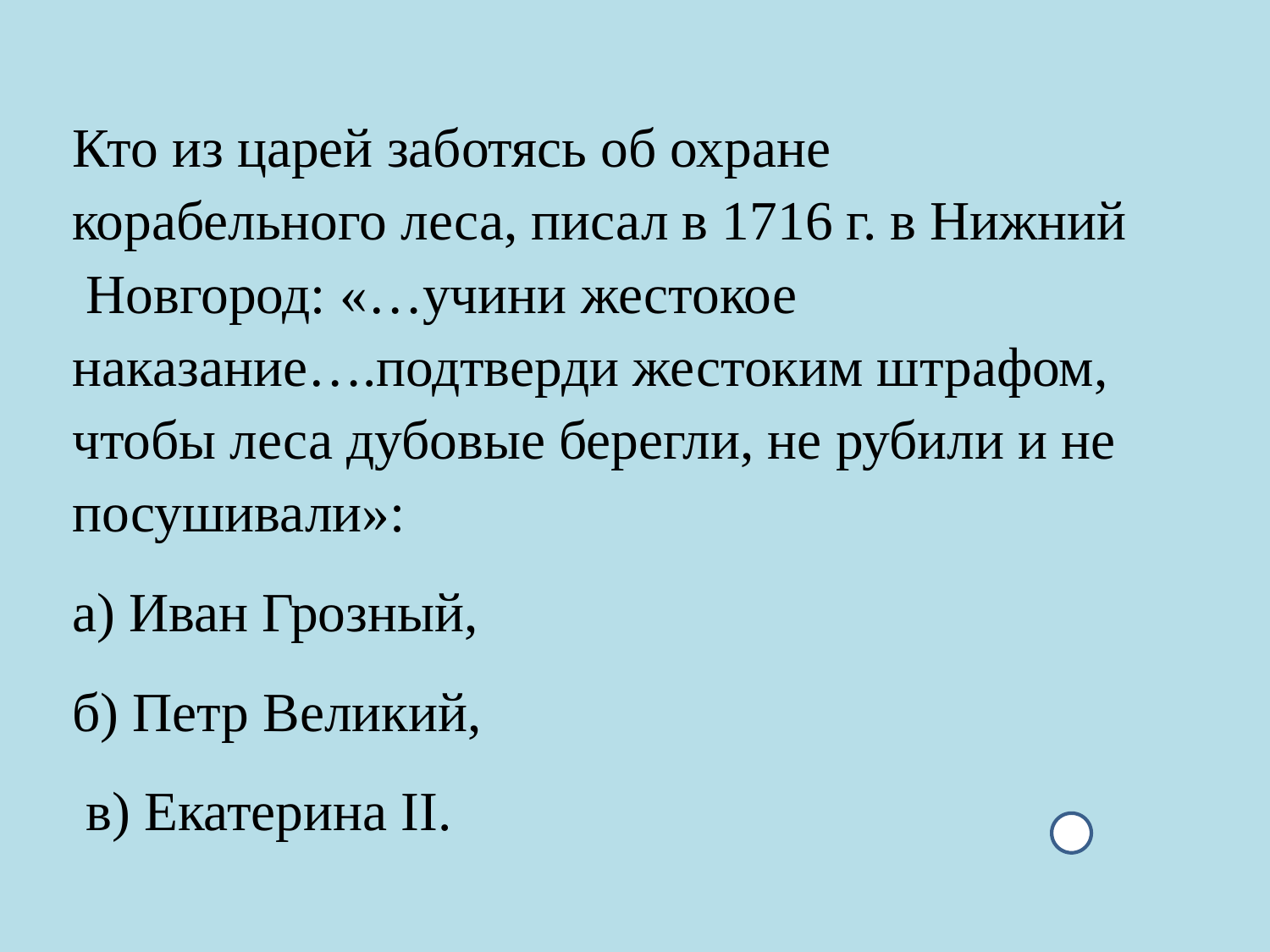

#
Кто из царей заботясь об охране
корабельного леса, писал в 1716 г. в Нижний
 Новгород: «…учини жестокое
наказание….подтверди жестоким штрафом,
чтобы леса дубовые берегли, не рубили и не
посушивали»:
а) Иван Грозный,
б) Петр Великий,
 в) Екатерина II.